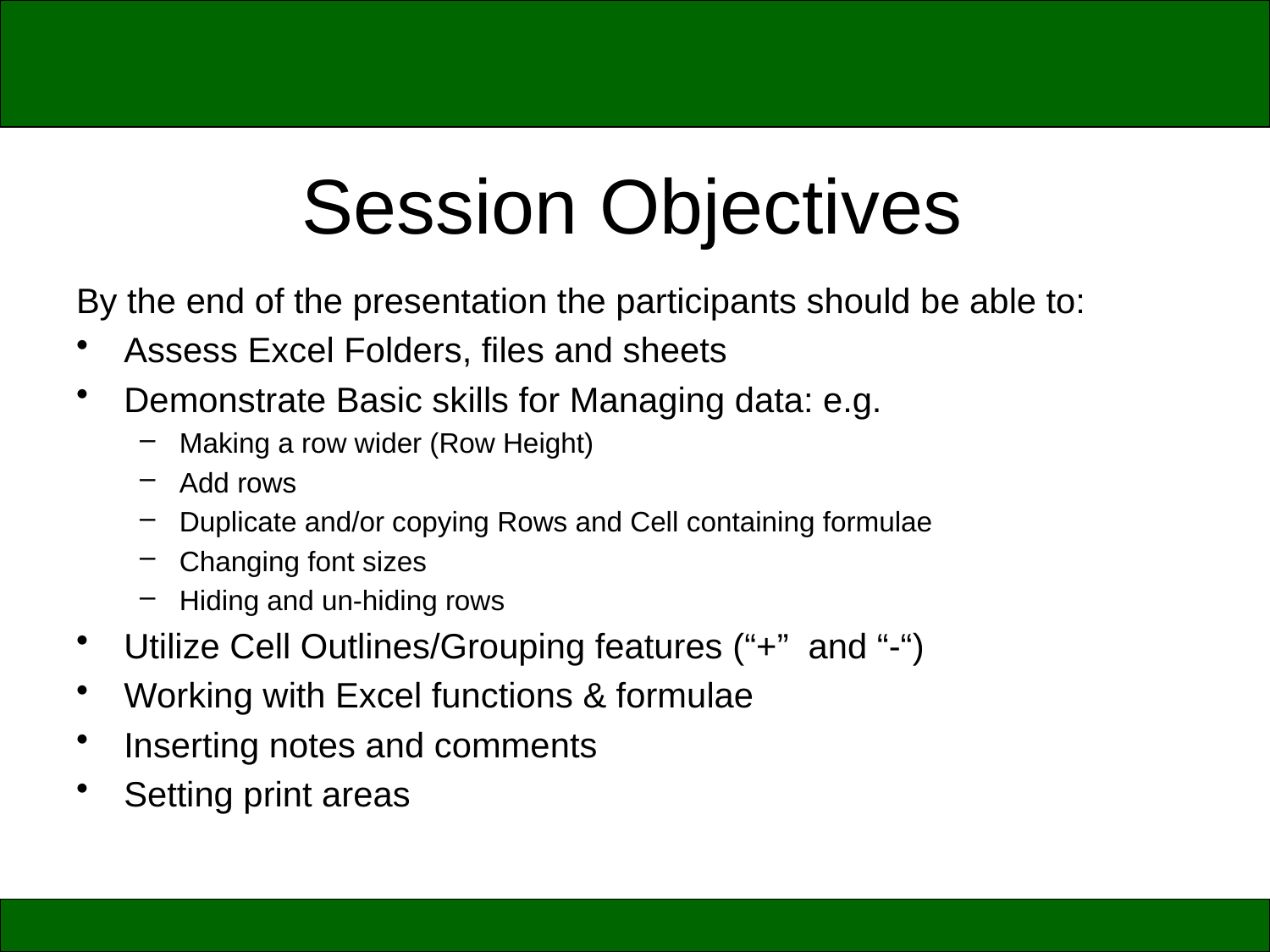

# Session Objectives
By the end of the presentation the participants should be able to:
Assess Excel Folders, files and sheets
Demonstrate Basic skills for Managing data: e.g.
Making a row wider (Row Height)
Add rows
Duplicate and/or copying Rows and Cell containing formulae
Changing font sizes
Hiding and un-hiding rows
Utilize Cell Outlines/Grouping features (“+”  and “-“)
Working with Excel functions & formulae
Inserting notes and comments
Setting print areas